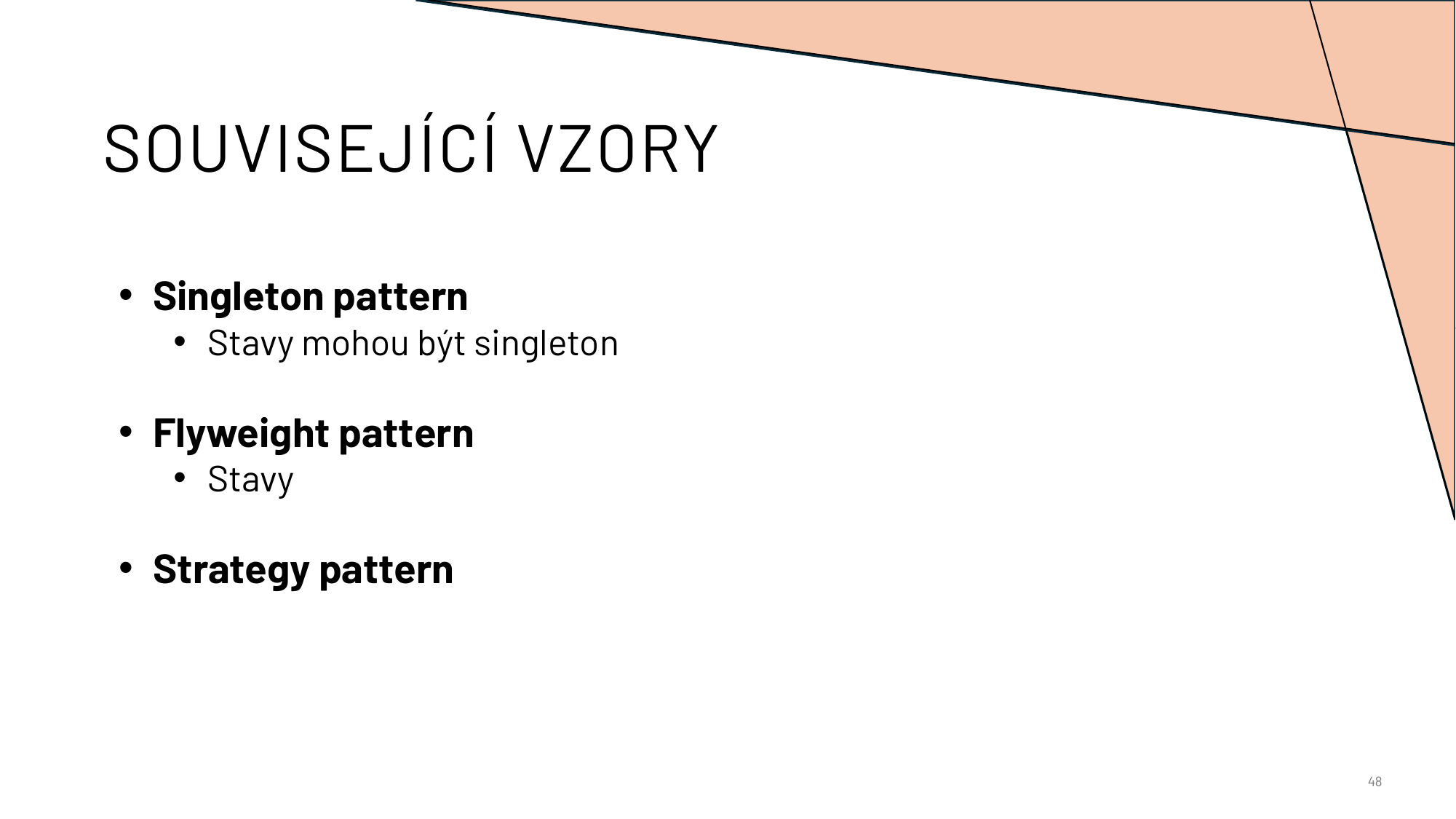

# SOUVISEJÍCÍ VZORY

Singleton pattern
Stavy mohou být singleton

Flyweight pattern
Stavy

Strategy pattern

48